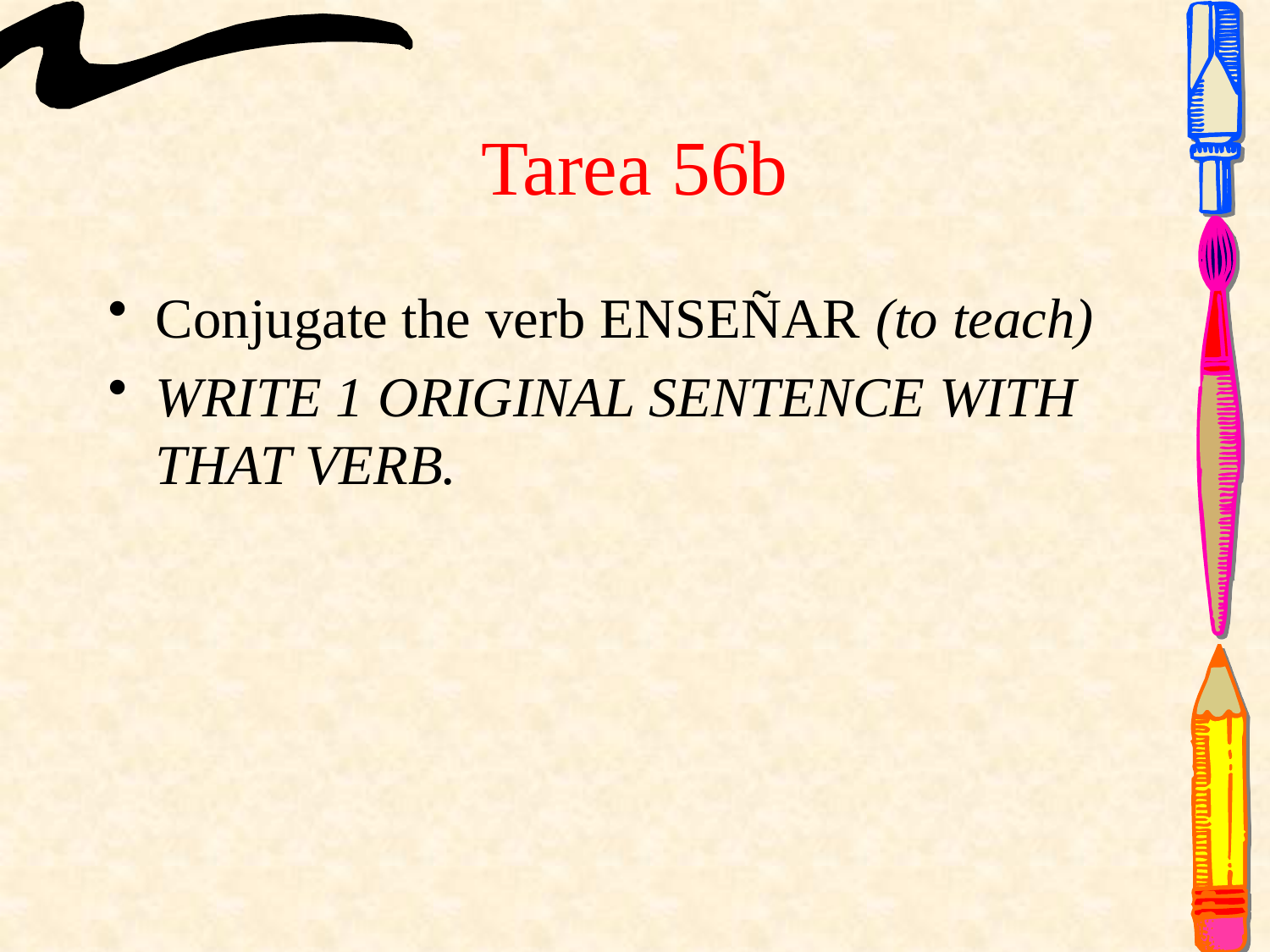

# Tarea 56b
Conjugate the verb ENSEÑAR (to teach)
WRITE 1 ORIGINAL SENTENCE WITH THAT VERB.